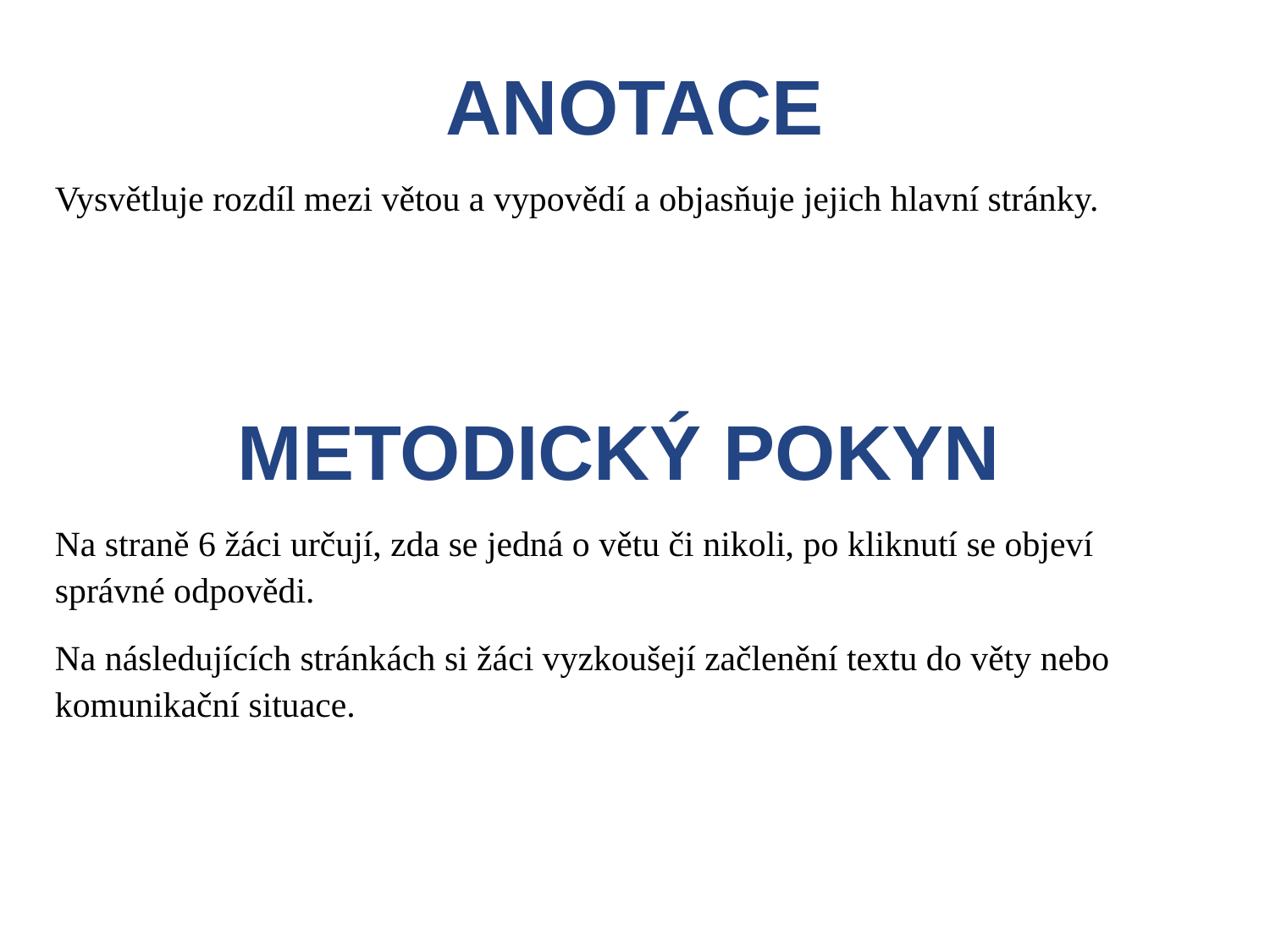

ANOTACE
Vysvětluje rozdíl mezi větou a vypovědí a objasňuje jejich hlavní stránky.
METODICKÝ POKYN
Na straně 6 žáci určují, zda se jedná o větu či nikoli, po kliknutí se objeví správné odpovědi.
Na následujících stránkách si žáci vyzkoušejí začlenění textu do věty nebo komunikační situace.